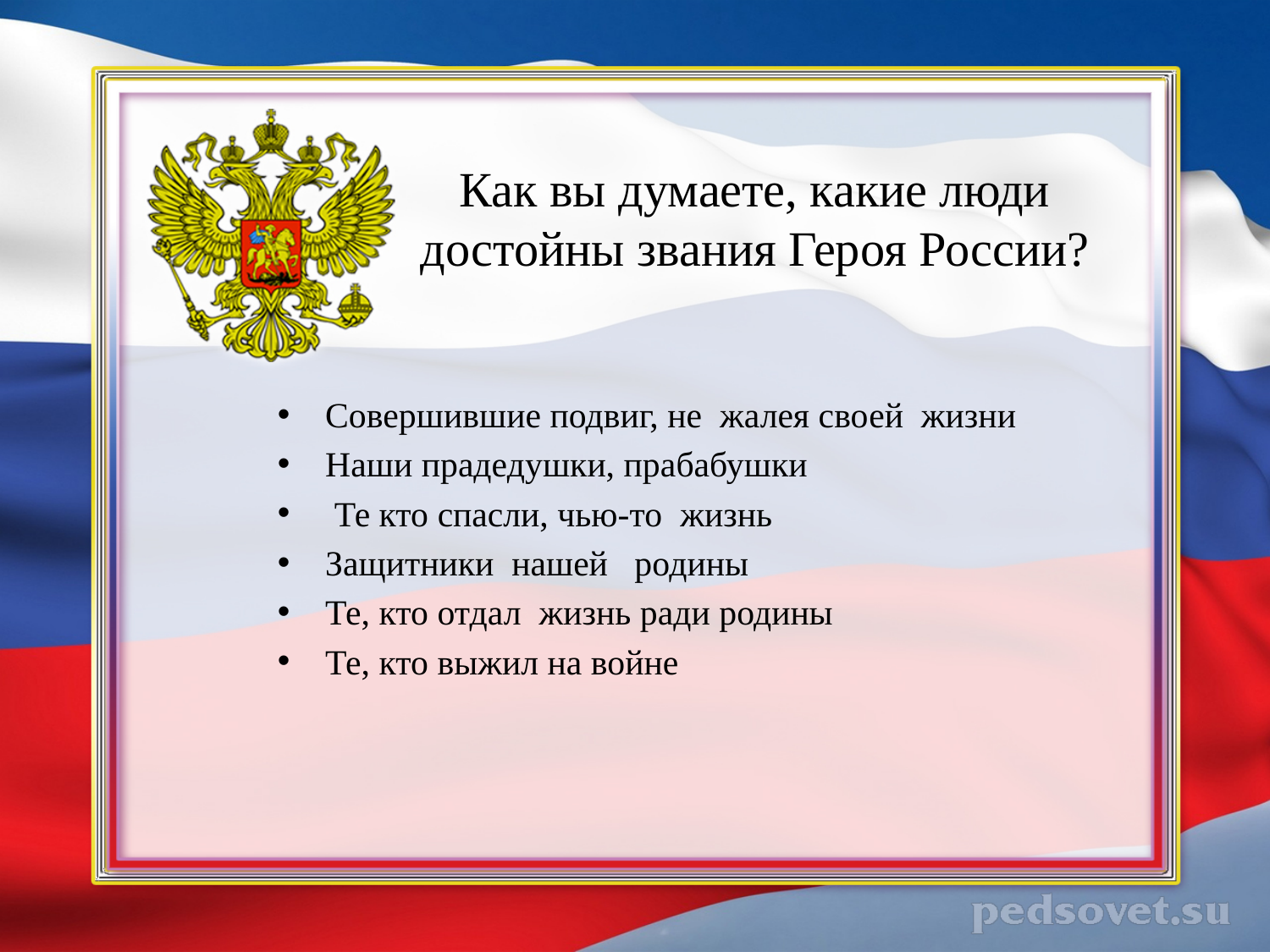

# Как вы думаете, какие люди достойны звания Героя России?
Совершившие подвиг, не  жалея своей  жизни
Наши прадедушки, прабабушки
 Те кто спасли, чью-то  жизнь
Защитники  нашей   родины
Те, кто отдал  жизнь ради родины
Те, кто выжил на войне